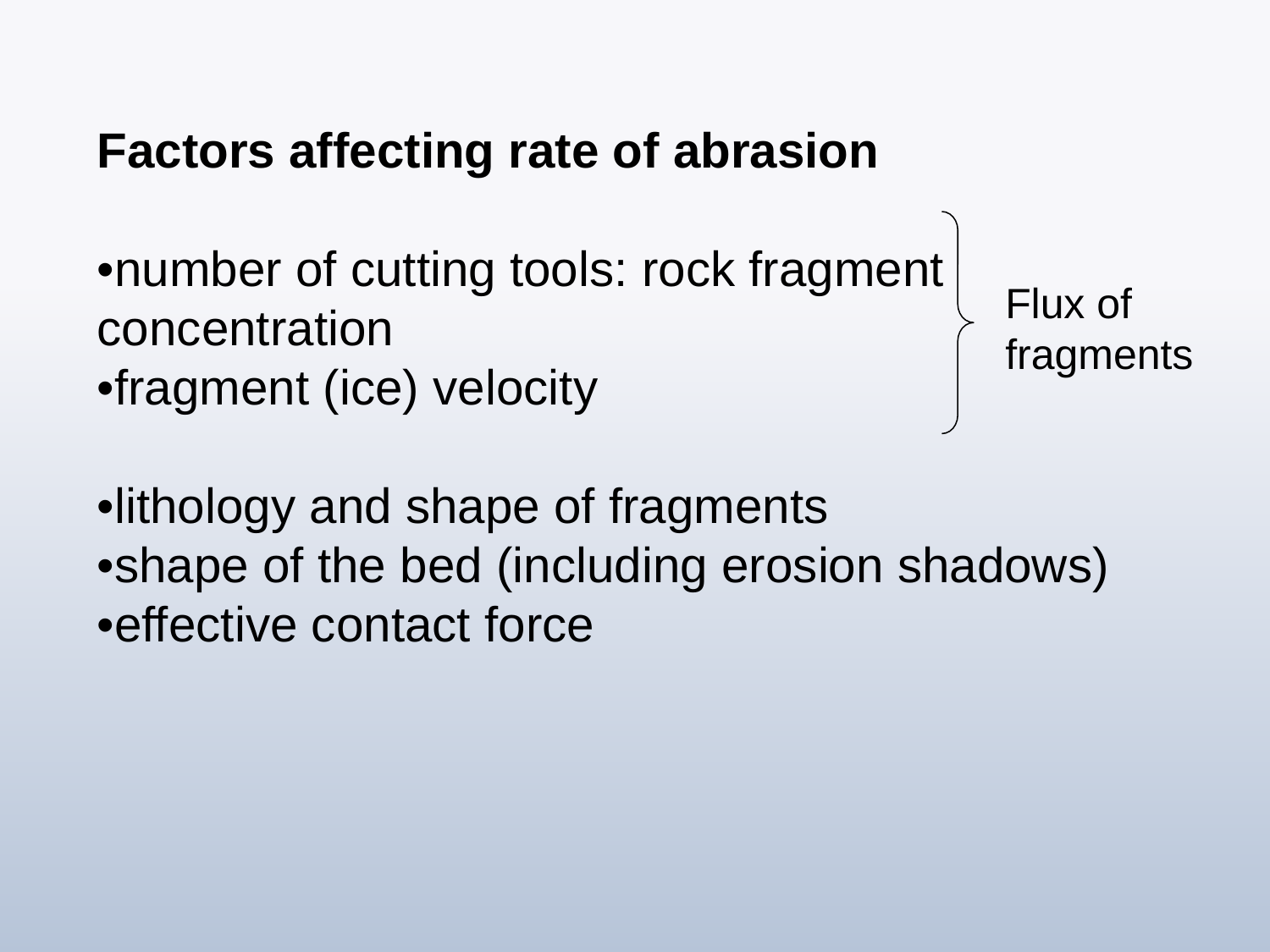

Factors affecting rate of abrasion

•number of cutting tools: rock fragment concentration
•fragment (ice) velocity

•lithology and shape of fragments
•shape of the bed (including erosion shadows)
•effective contact force

Flux of
fragments